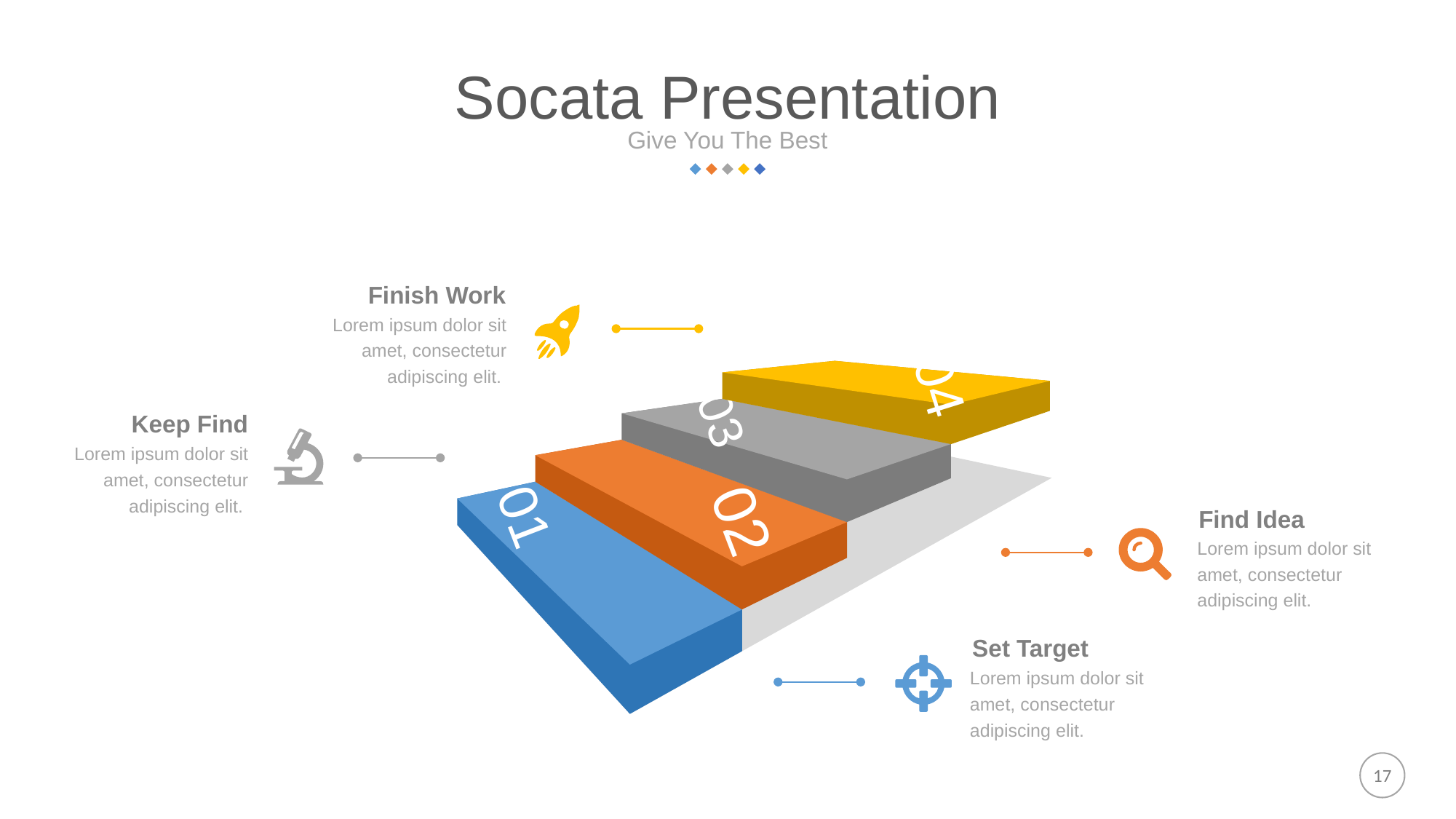

Socata Presentation
Give You The Best

Finish Work
Lorem ipsum dolor sit amet, consectetur adipiscing elit.

04

03

Keep Find
Lorem ipsum dolor sit amet, consectetur adipiscing elit.

02
01

Find Idea
Lorem ipsum dolor sit amet, consectetur adipiscing elit.

Set Target
Lorem ipsum dolor sit amet, consectetur adipiscing elit.